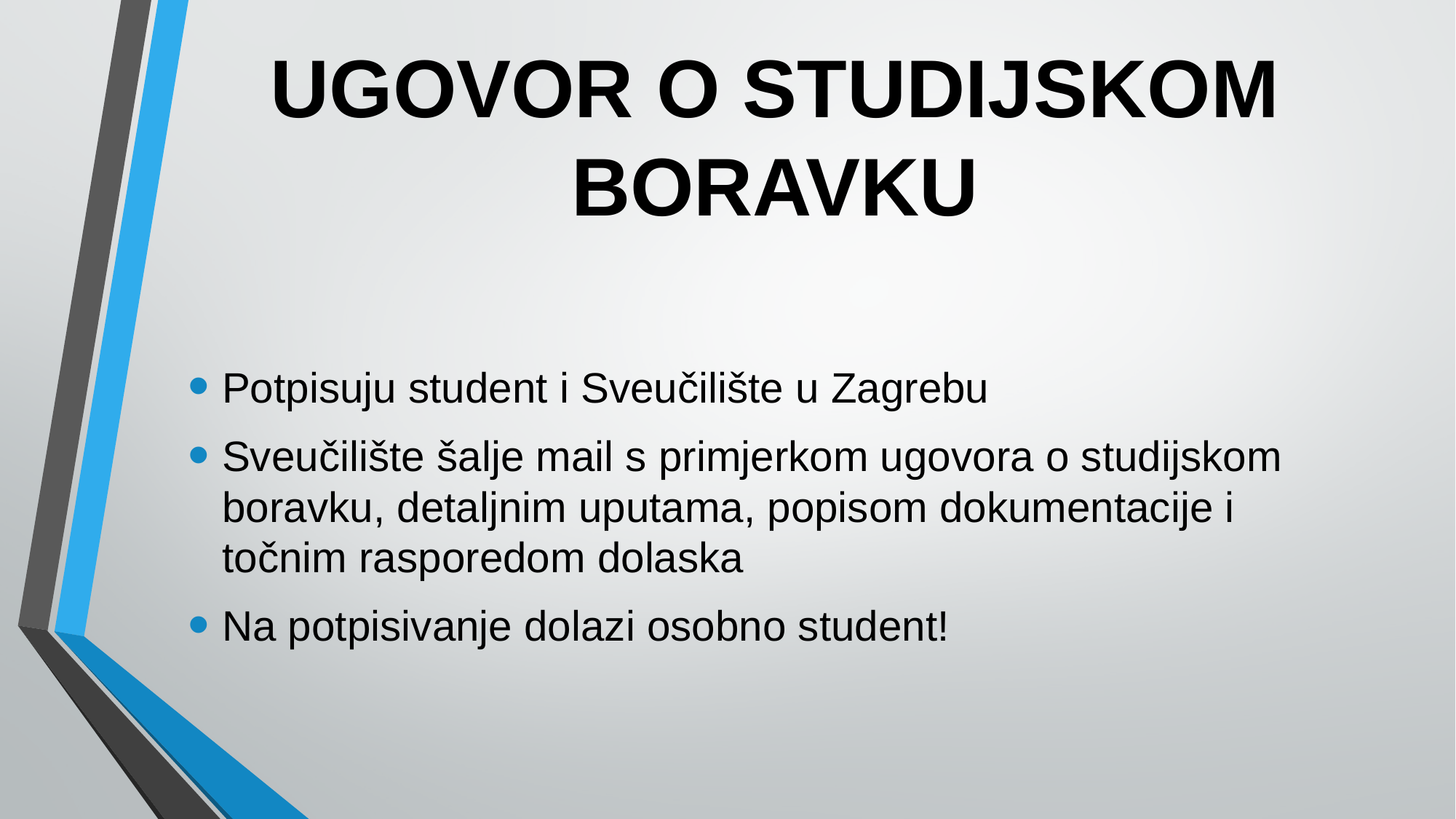

# UGOVOR O STUDIJSKOM BORAVKU
Potpisuju student i Sveučilište u Zagrebu
Sveučilište šalje mail s primjerkom ugovora o studijskom boravku, detaljnim uputama, popisom dokumentacije i točnim rasporedom dolaska
Na potpisivanje dolazi osobno student!